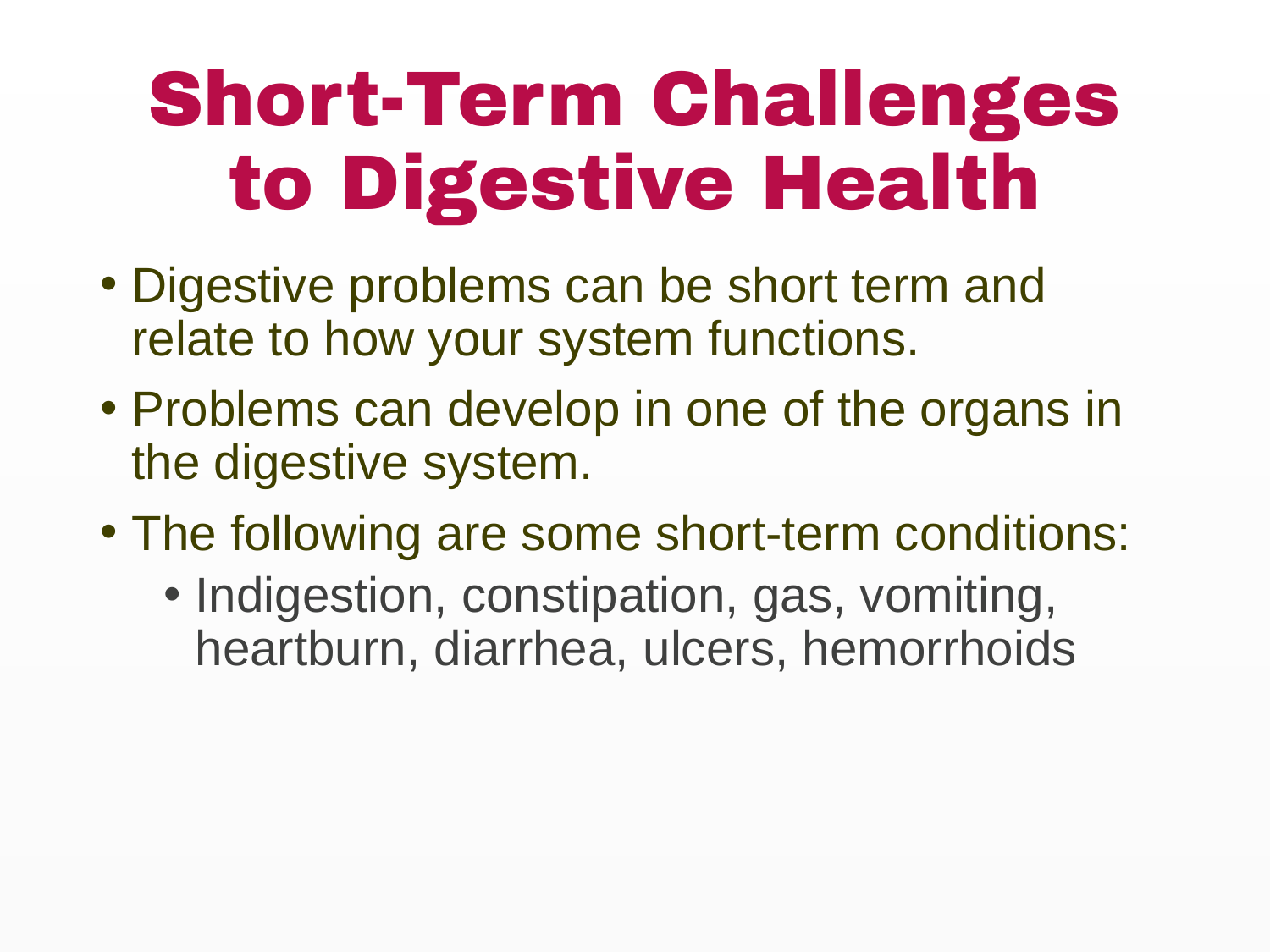

# Short-Term Challenges to Digestive Health
Digestive problems can be short term and relate to how your system functions.
Problems can develop in one of the organs in the digestive system.
The following are some short-term conditions:
Indigestion, constipation, gas, vomiting, heartburn, diarrhea, ulcers, hemorrhoids